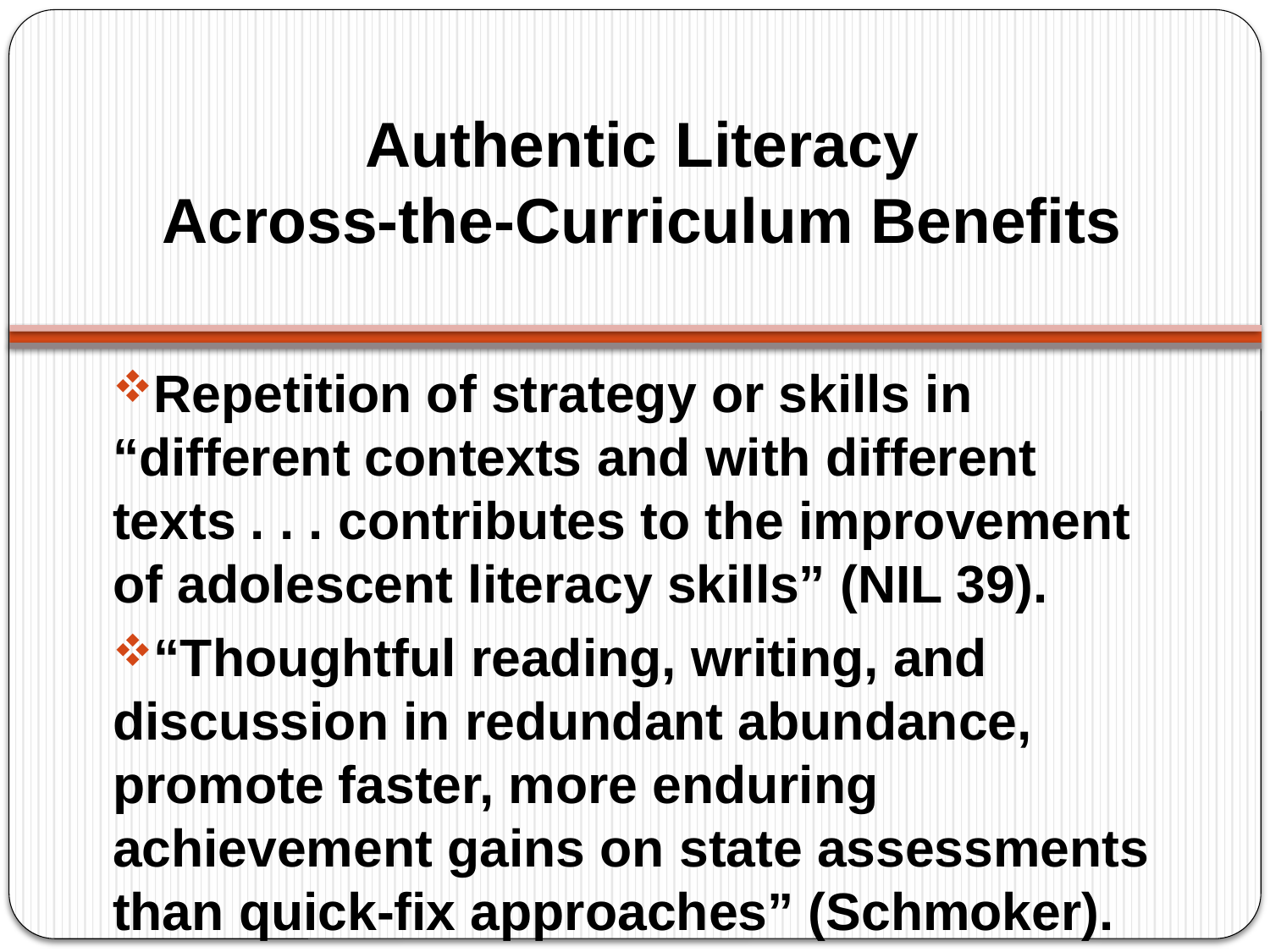

# Authentic Literacy Across-the-Curriculum Benefits
Repetition of strategy or skills in “different contexts and with different texts . . . contributes to the improvement of adolescent literacy skills” (NIL 39).
“Thoughtful reading, writing, and discussion in redundant abundance, promote faster, more enduring achievement gains on state assessments than quick-fix approaches” (Schmoker).